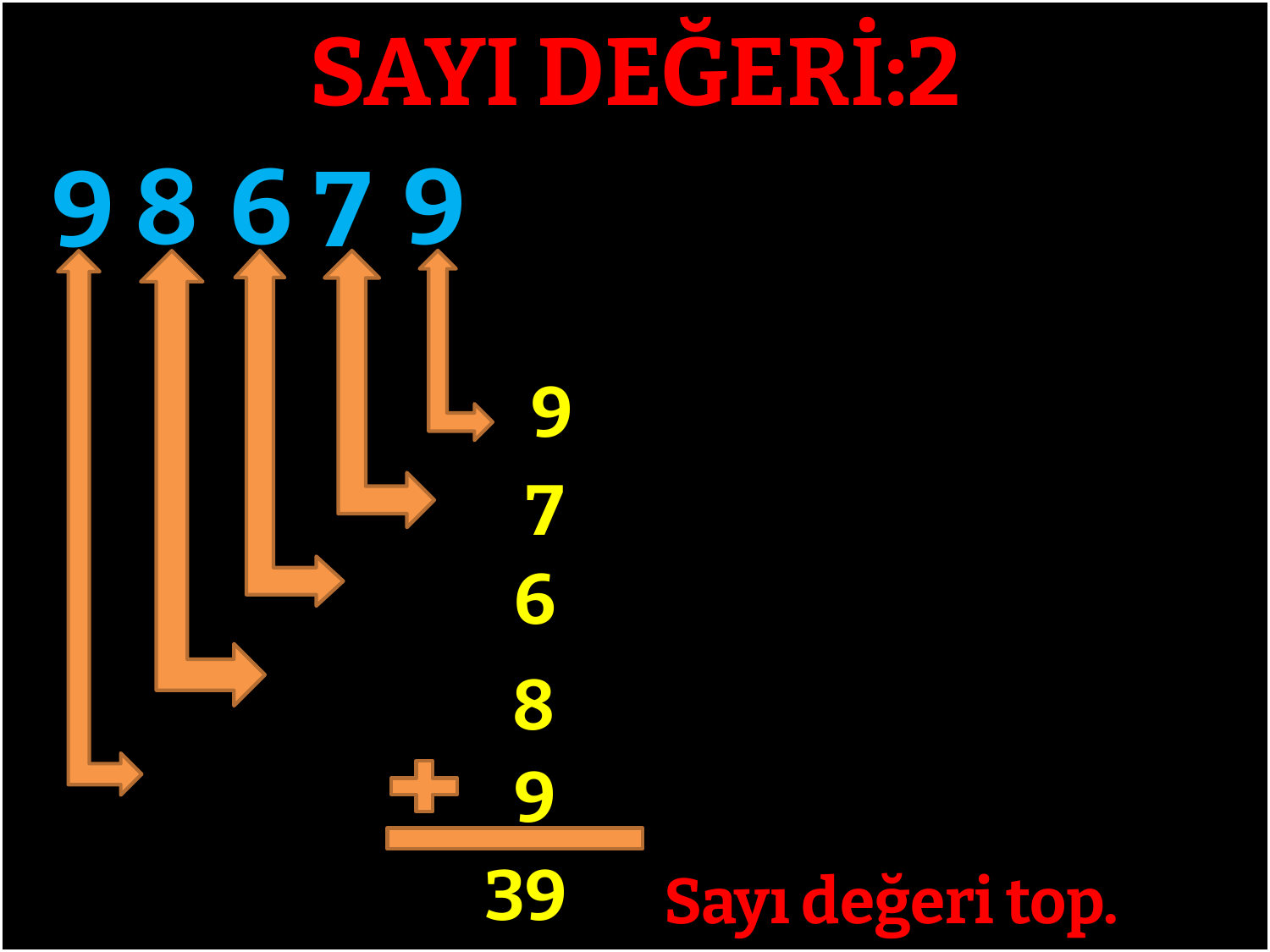

SAYI DEĞERİ:2
9
8
6
9
7
#

9

7

6
8
9

39
Sayı değeri top.